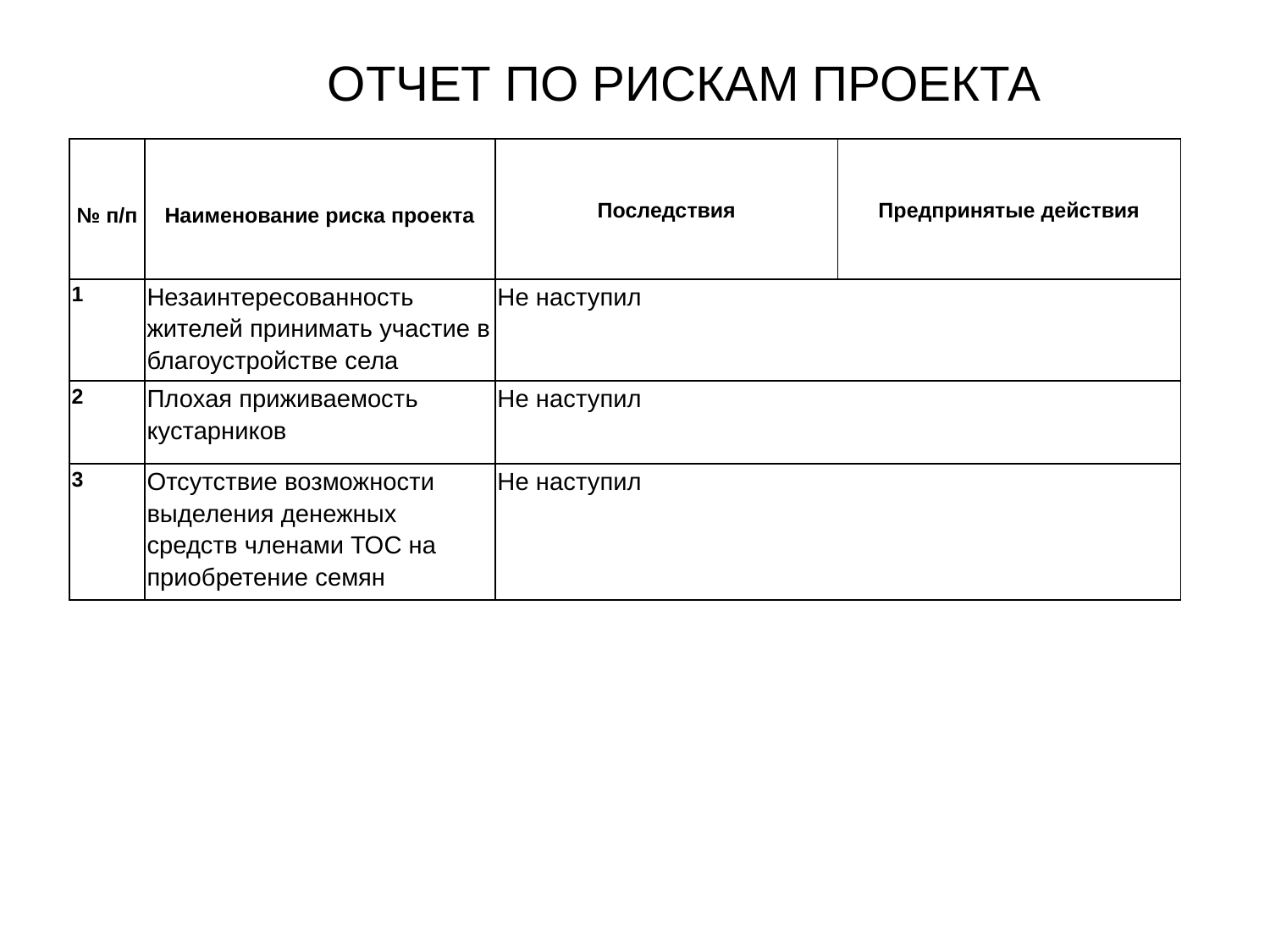

ОТЧЕТ ПО РИСКАМ ПРОЕКТА
| № п/п | Наименование риска проекта | Последствия | Предпринятые действия |
| --- | --- | --- | --- |
| 1 | Незаинтересованность жителей принимать участие в благоустройстве села | Не наступил |  |
| 2 | Плохая приживаемость кустарников | Не наступил |  |
| 3 | Отсутствие возможности выделения денежных средств членами ТОС на приобретение семян | Не наступил |  |